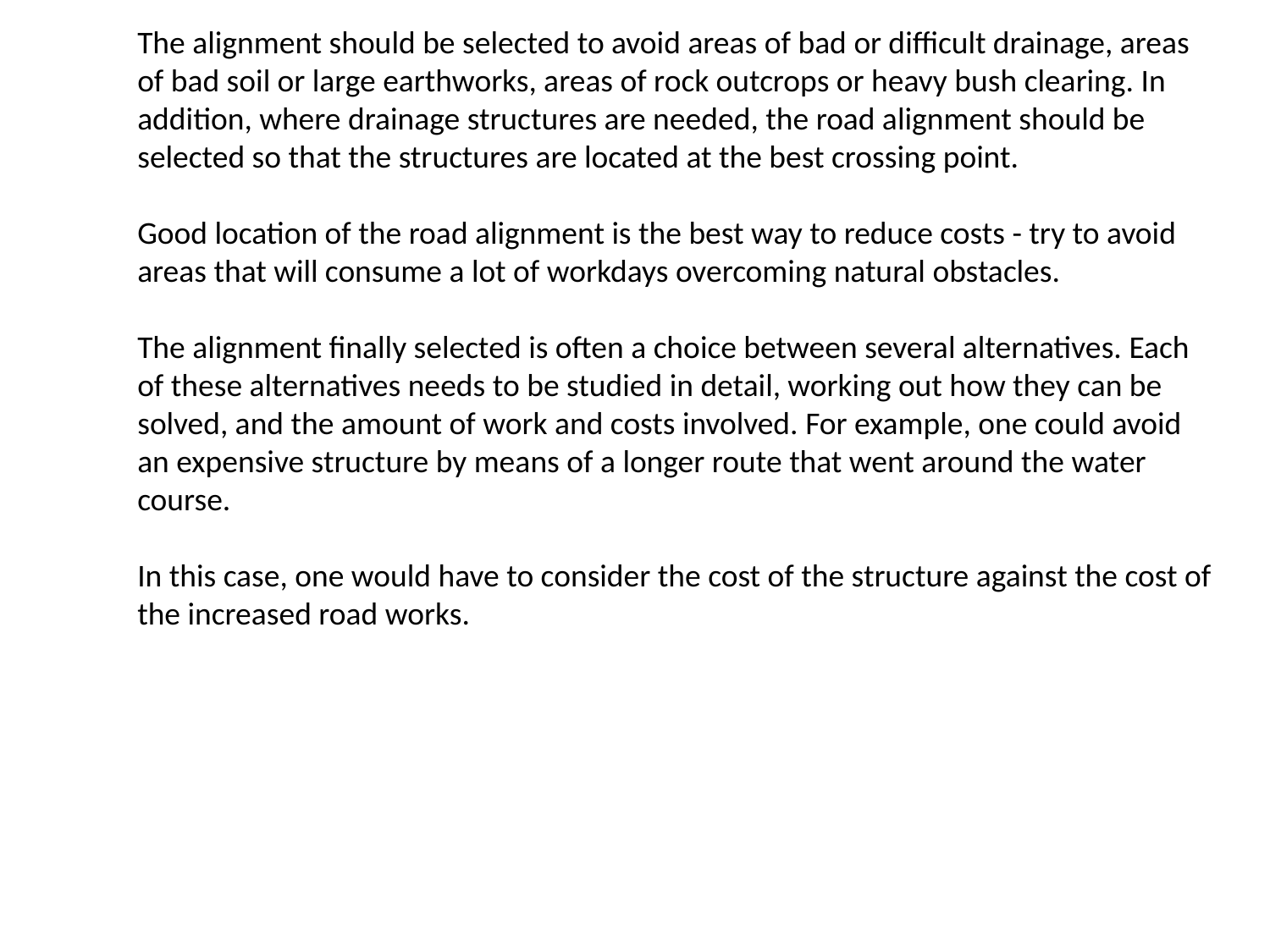

The alignment should be selected to avoid areas of bad or difficult drainage, areas of bad soil or large earthworks, areas of rock outcrops or heavy bush clearing. In
addition, where drainage structures are needed, the road alignment should be selected so that the structures are located at the best crossing point.

Good location of the road alignment is the best way to reduce costs - try to avoid
areas that will consume a lot of workdays overcoming natural obstacles.

The alignment finally selected is often a choice between several alternatives. Each of these alternatives needs to be studied in detail, working out how they can be solved, and the amount of work and costs involved. For example, one could avoid an expensive structure by means of a longer route that went around the water course.

In this case, one would have to consider the cost of the structure against the cost of the increased road works.